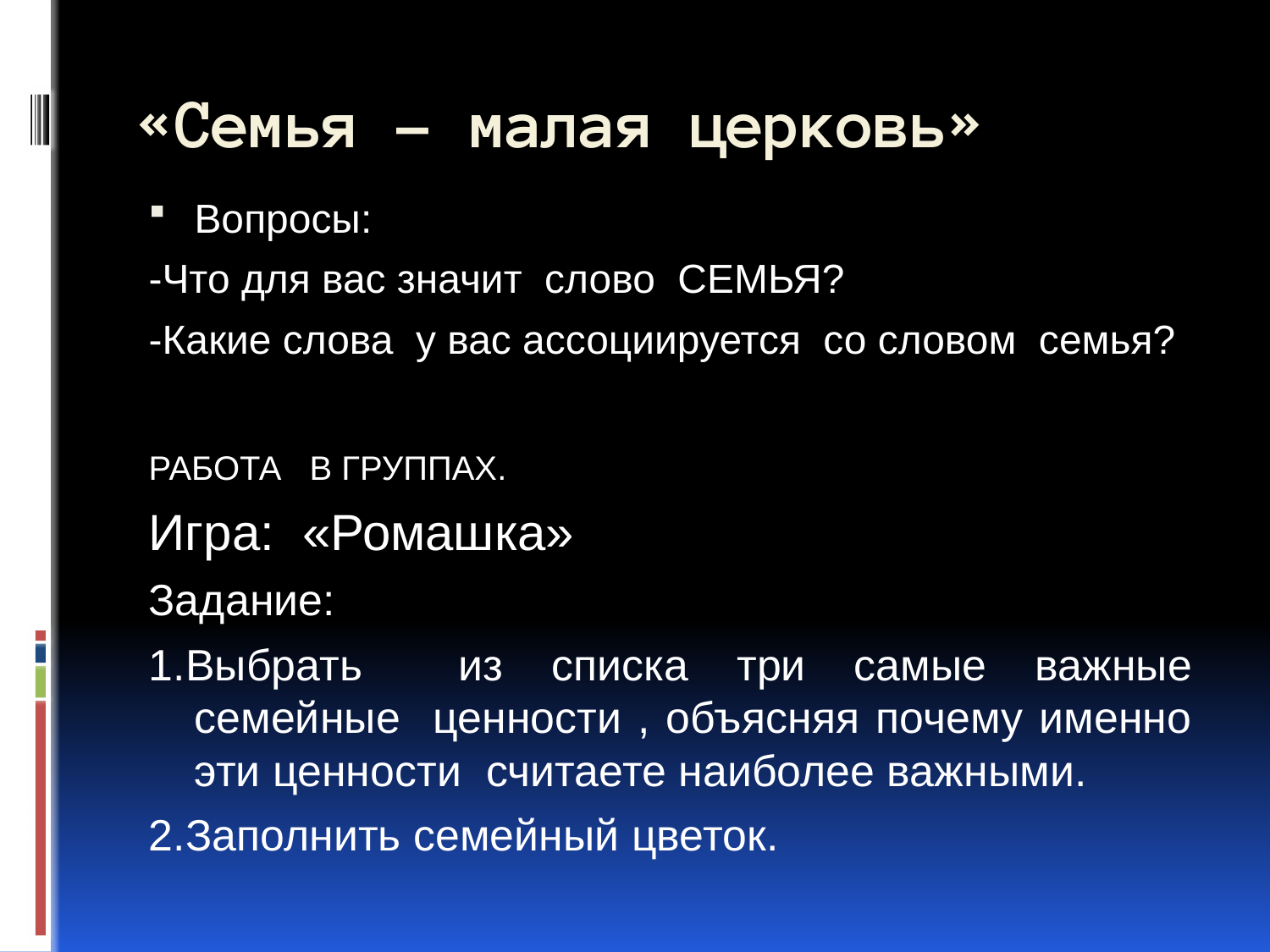

# «Семья – малая церковь»
Вопросы:
-Что для вас значит  слово  СЕМЬЯ?
-Какие слова  у вас ассоциируется  со словом  семья?

РАБОТА   В ГРУППАХ.
Игра:  «Ромашка»
Задание:
1.Выбрать  из списка три самые важные семейные  ценности , объясняя почему именно эти ценности  считаете наиболее важными.
2.Заполнить семейный цветок.